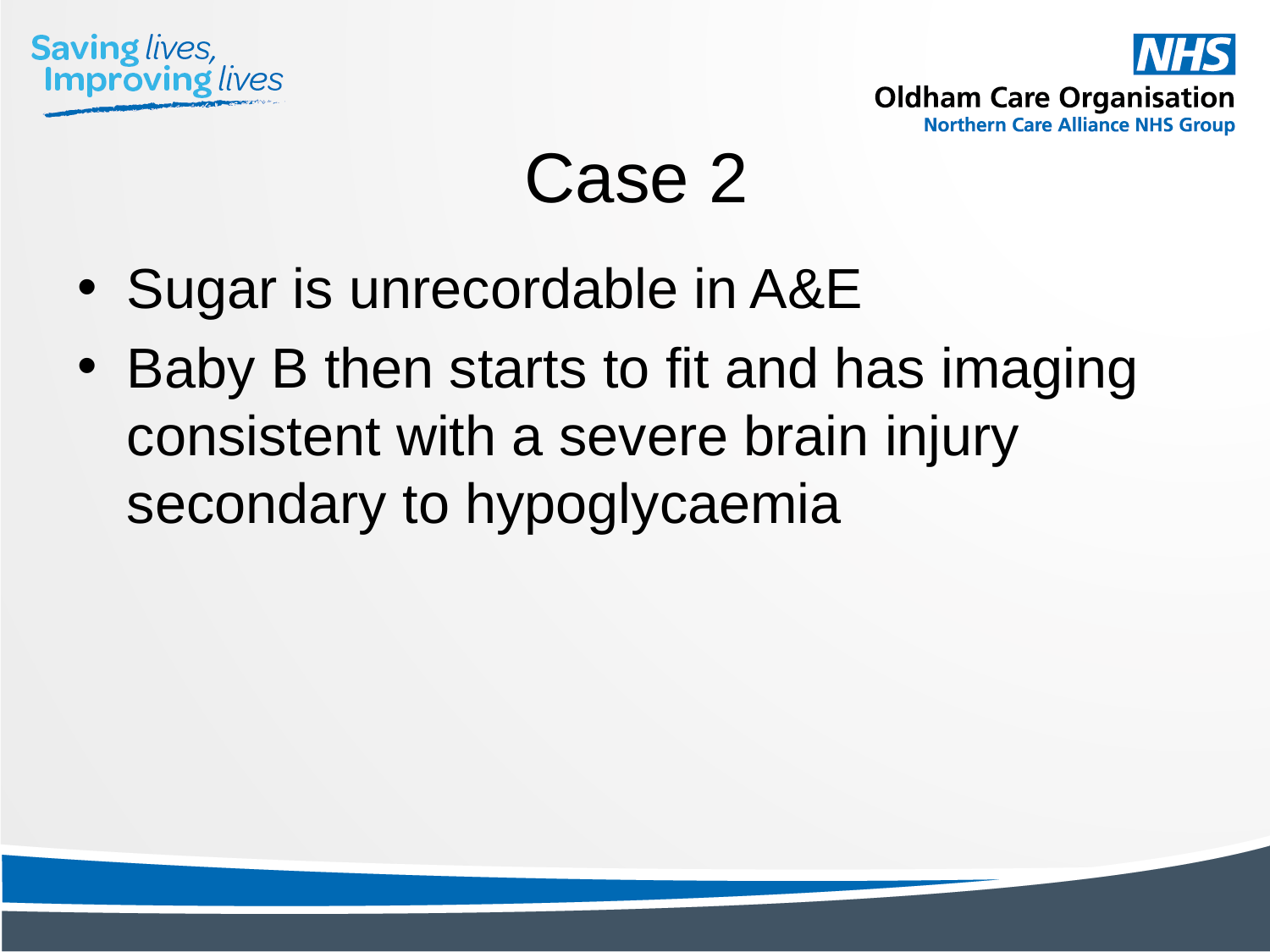

# Case 2
Sugar is unrecordable in A&E
Baby B then starts to fit and has imaging consistent with a severe brain injury secondary to hypoglycaemia